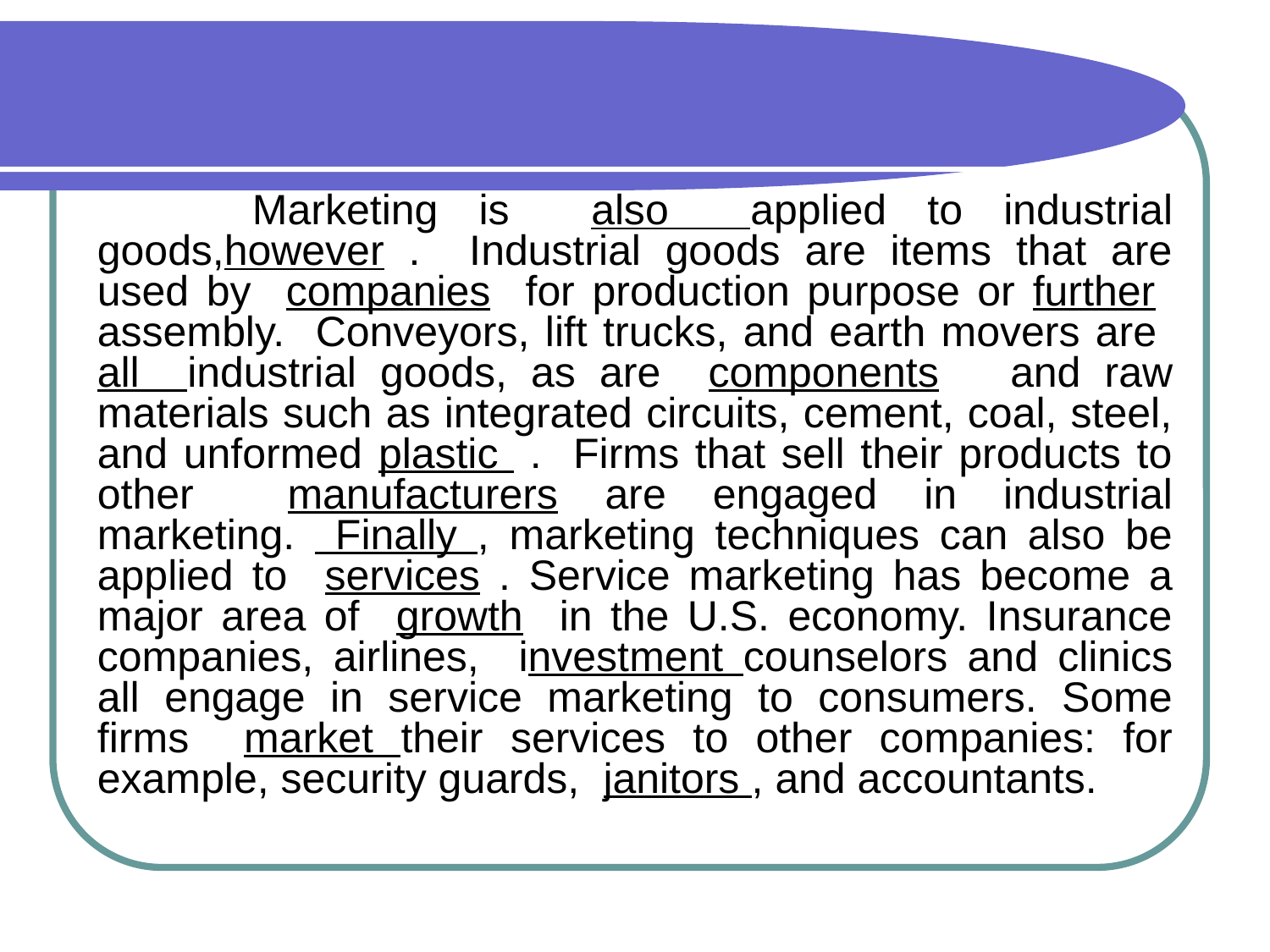

#
    Marketing is  also  applied to industrial goods,however .  Industrial goods are items that are used by  companies  for production purpose or further  assembly.  Conveyors, lift trucks, and earth movers are  all  industrial goods, as are  components   and raw materials such as integrated circuits, cement, coal, steel, and unformed plastic  .  Firms that sell their products to other  manufacturers are engaged in industrial marketing.  Finally , marketing techniques can also be applied to  services . Service marketing has become a major area of  growth  in the U.S. economy. Insurance companies, airlines,  investment counselors and clinics all engage in service marketing to consumers. Some firms  market their services to other companies: for example, security guards,  janitors , and accountants.